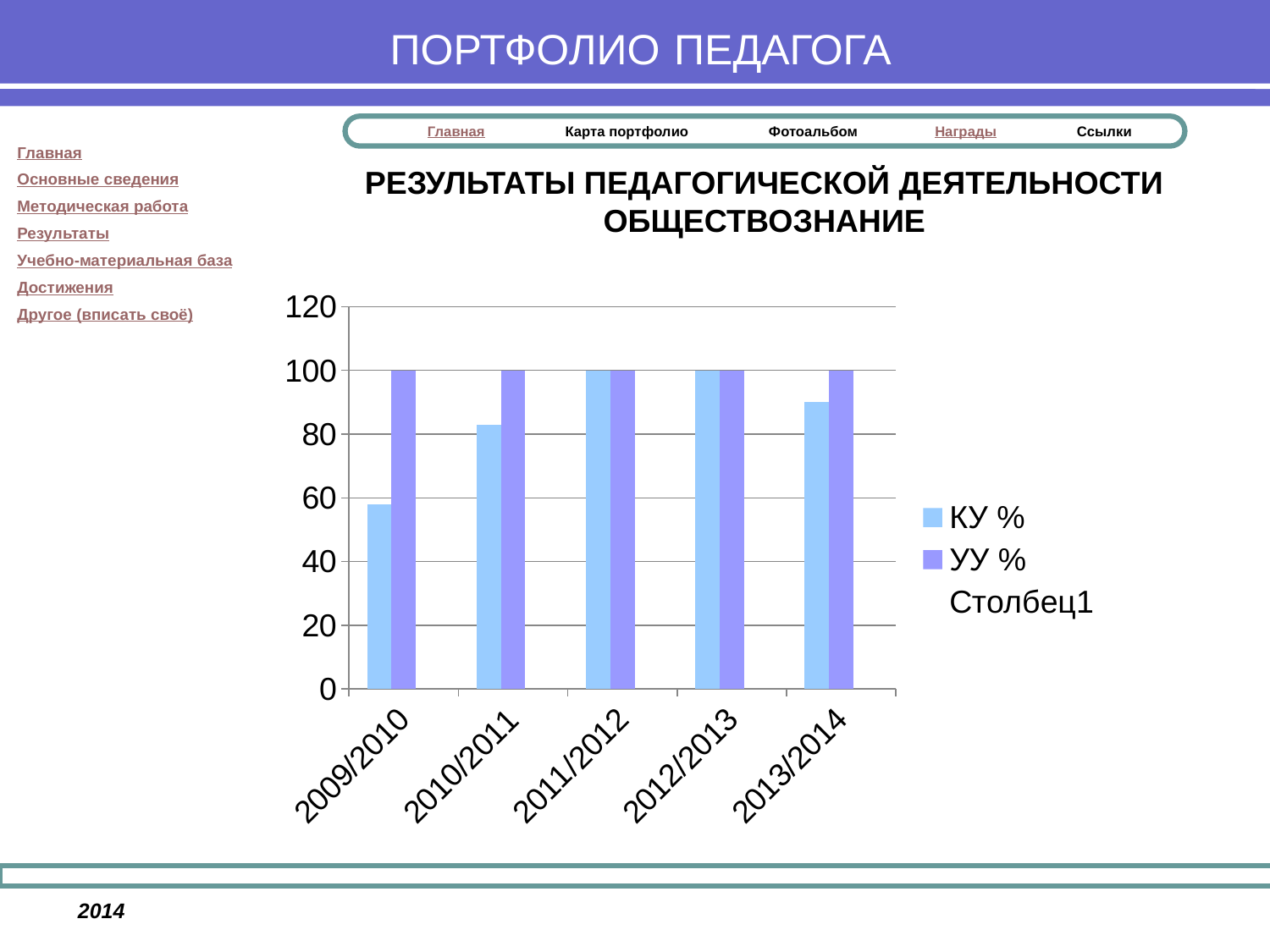

# ПОРТФОЛИО ПЕДАГОГА
РЕЗУЛЬТАТЫ ПЕДАГОГИЧЕСКОЙ ДЕЯТЕЛЬНОСТИ ОБЩЕСТВОЗНАНИЕ

### Chart

| Category | КУ % | УУ % | Столбец1 |
|---|---|---|---|
| 2009/2010 | 58.0 | 100.0 | None |
| 2010/2011 | 83.0 | 100.0 | None |
| 2011/2012 | 100.0 | 100.0 | None |
| 2012/2013 | 100.0 | 100.0 | None |
| 2013/2014 | 90.0 | 100.0 | None |
2014